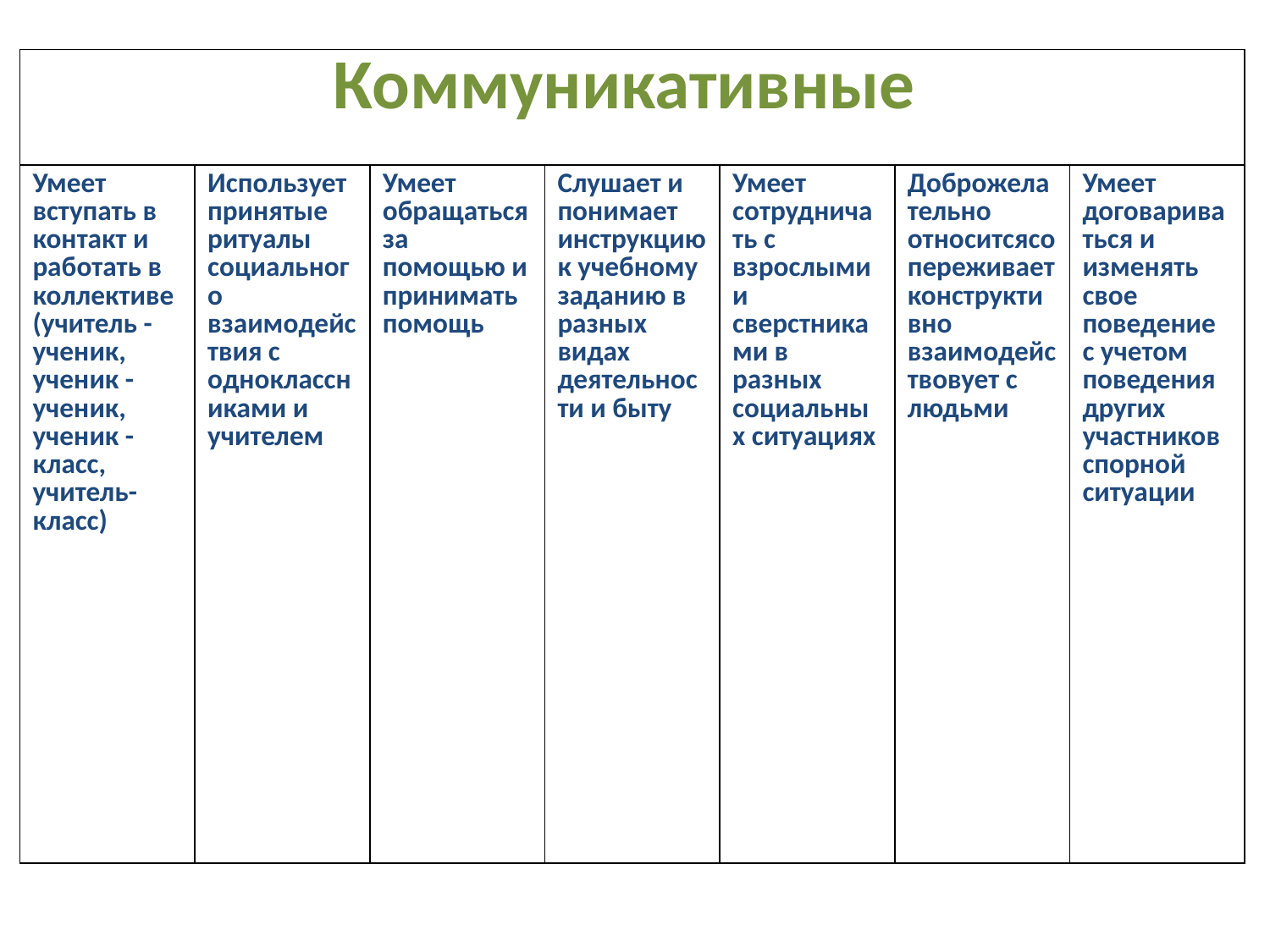

| Коммуникативные |  |  |  |  |  |  |
| --- | --- | --- | --- | --- | --- | --- |
| Умеет вступать в контакт и работать в коллективе (учитель - ученик, ученик - ученик, ученик - класс, учитель-класс) | Использует принятые ритуалы социального взаимодействия с одноклассниками и учителем | Умеет обращаться за помощью и принимать помощь | Слушает и понимает инструкцию к учебному заданию в разных видах деятельности и быту | Умеет сотрудничать с взрослыми и сверстниками в разных социальных ситуациях | Доброжелательно относитсясопереживаетконструктивно взаимодействовует с людьми | Умеет договариваться и изменять свое поведение с учетом поведения других участников спорной ситуации |